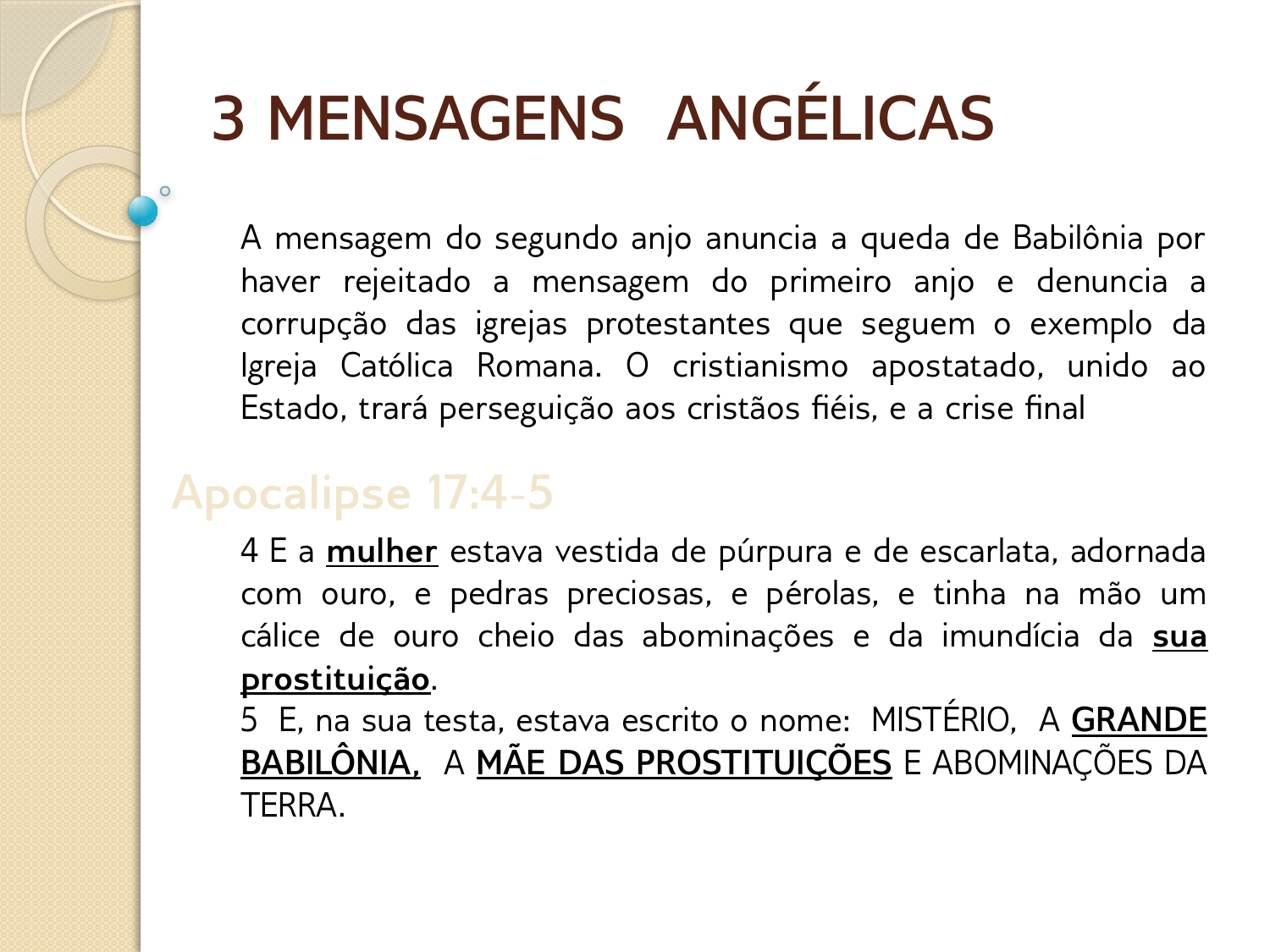

3 MENSAGENS  ANGÉLICAS
A mensagem do segundo anjo anuncia a queda de Babilônia por haver rejeitado a mensagem do primeiro anjo e denuncia a corrupção das igrejas protestantes que seguem o exemplo da Igreja Católica Romana. O cristianismo apostatado, unido ao Estado, trará perseguição aos cristãos fiéis, e a crise final

Apocalipse 17:4-5
4 E a mulher estava vestida de púrpura e de escarlata, adornada com ouro, e pedras preciosas, e pérolas, e tinha na mão um cálice de ouro cheio das abominações e da imundícia da sua prostituição.
5  E, na sua testa, estava escrito o nome:  MISTÉRIO,  A GRANDE BABILÔNIA,  A MÃE DAS PROSTITUIÇÕES E ABOMINAÇÕES DA TERRA.